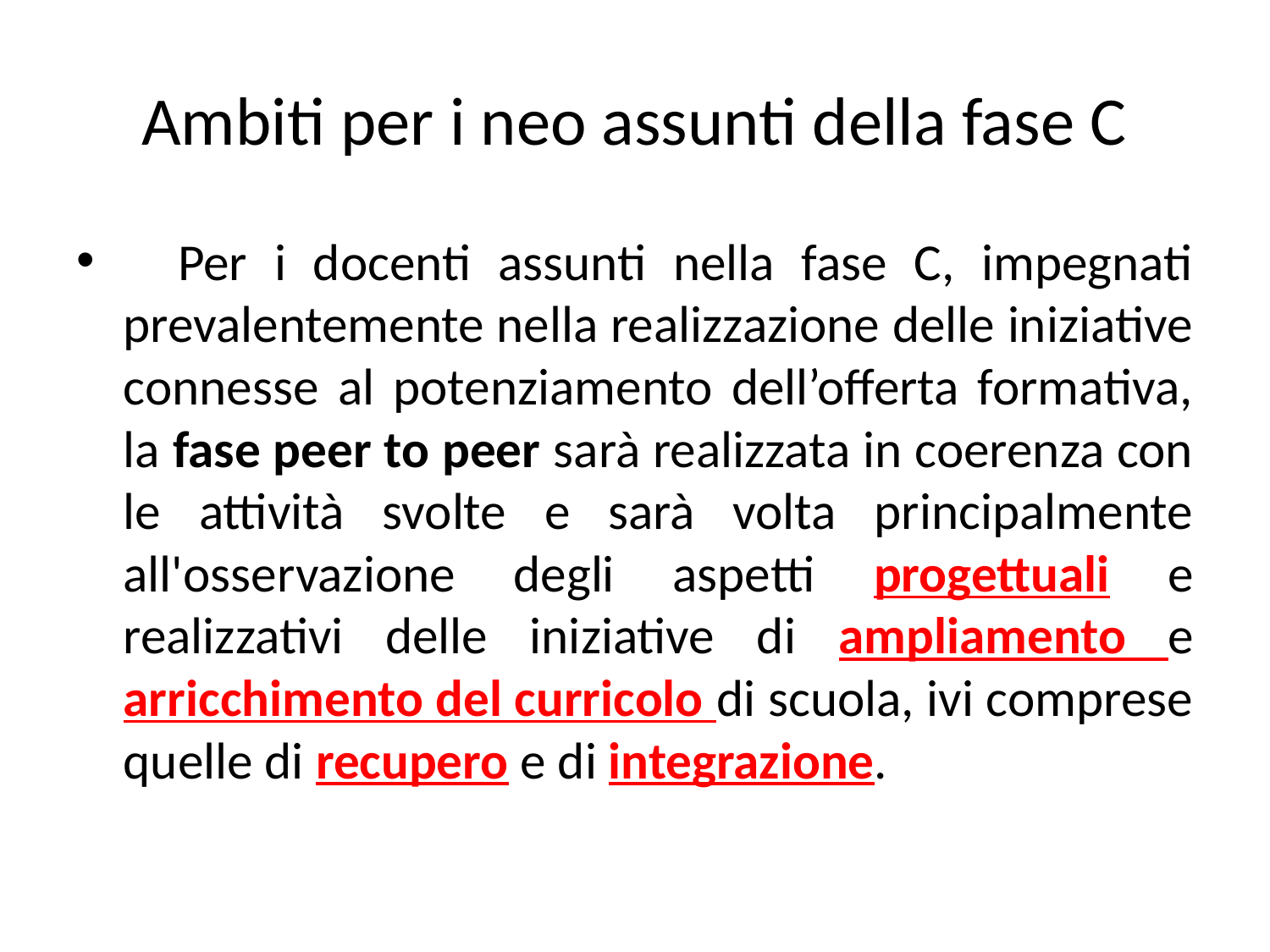

# Ambiti per i neo assunti della fase C
  Per i docenti assunti nella fase C, impegnati prevalentemente nella realizzazione delle iniziative connesse al potenziamento dell’offerta formativa, la fase peer to peer sarà realizzata in coerenza con le attività svolte e sarà volta principalmente all'osservazione degli aspetti progettuali e realizzativi delle iniziative di ampliamento e arricchimento del curricolo di scuola, ivi comprese quelle di recupero e di integrazione.